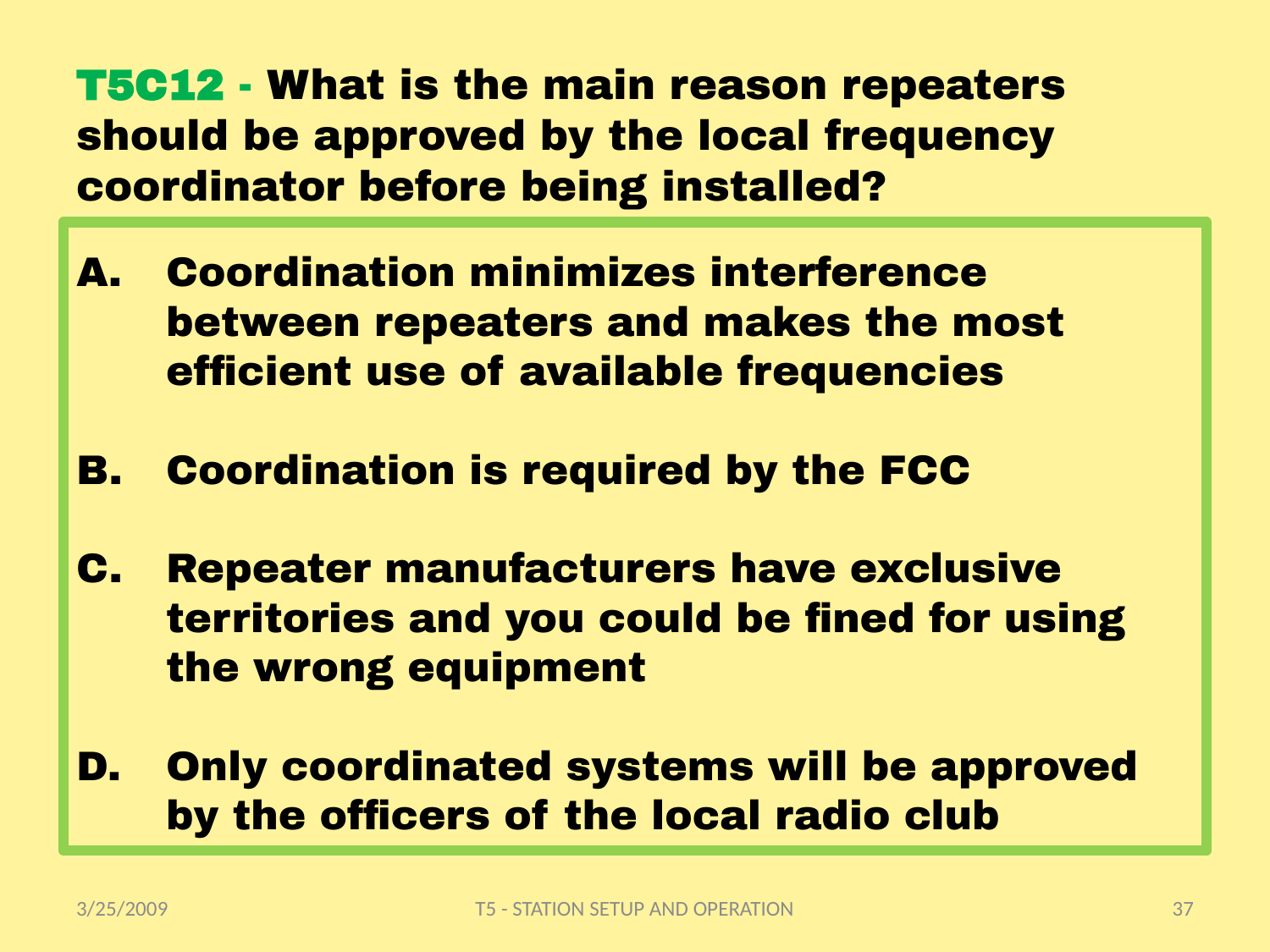

# T5C12 - What is the main reason repeaters should be approved by the local frequency coordinator before being installed?

Coordination minimizes interference between repeaters and makes the most efficient use of available frequencies

Coordination is required by the FCC

Repeater manufacturers have exclusive territories and you could be fined for using the wrong equipment

Only coordinated systems will be approved by the officers of the local radio club
3/25/2009
T5 - STATION SETUP AND OPERATION
37